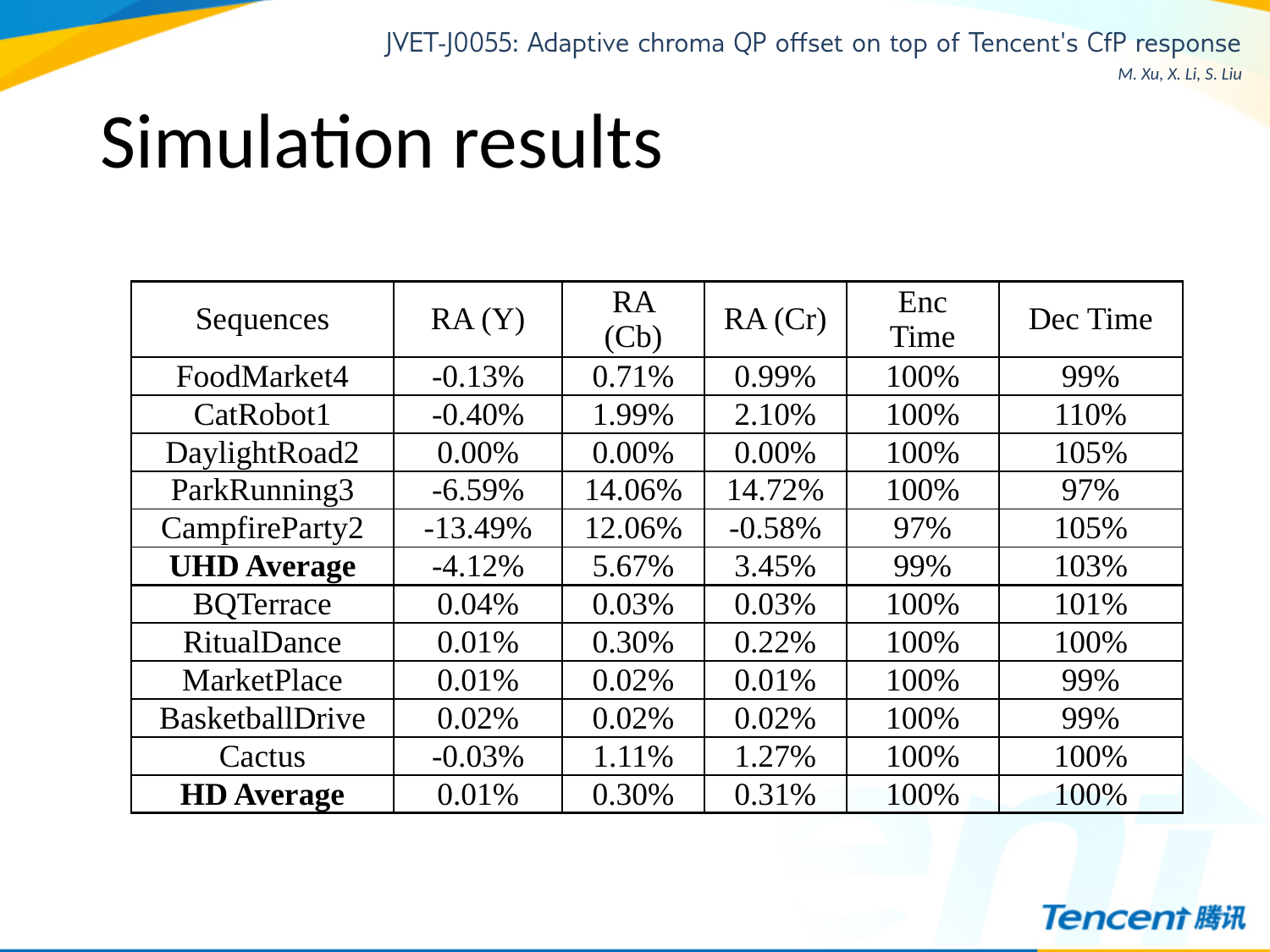

# Simulation results
| Sequences | RA (Y) | RA (Cb) | RA (Cr) | Enc Time | Dec Time |
| --- | --- | --- | --- | --- | --- |
| FoodMarket4 | -0.13% | 0.71% | 0.99% | 100% | 99% |
| CatRobot1 | -0.40% | 1.99% | 2.10% | 100% | 110% |
| DaylightRoad2 | 0.00% | 0.00% | 0.00% | 100% | 105% |
| ParkRunning3 | -6.59% | 14.06% | 14.72% | 100% | 97% |
| CampfireParty2 | -13.49% | 12.06% | -0.58% | 97% | 105% |
| UHD Average | -4.12% | 5.67% | 3.45% | 99% | 103% |
| BQTerrace | 0.04% | 0.03% | 0.03% | 100% | 101% |
| RitualDance | 0.01% | 0.30% | 0.22% | 100% | 100% |
| MarketPlace | 0.01% | 0.02% | 0.01% | 100% | 99% |
| BasketballDrive | 0.02% | 0.02% | 0.02% | 100% | 99% |
| Cactus | -0.03% | 1.11% | 1.27% | 100% | 100% |
| HD Average | 0.01% | 0.30% | 0.31% | 100% | 100% |